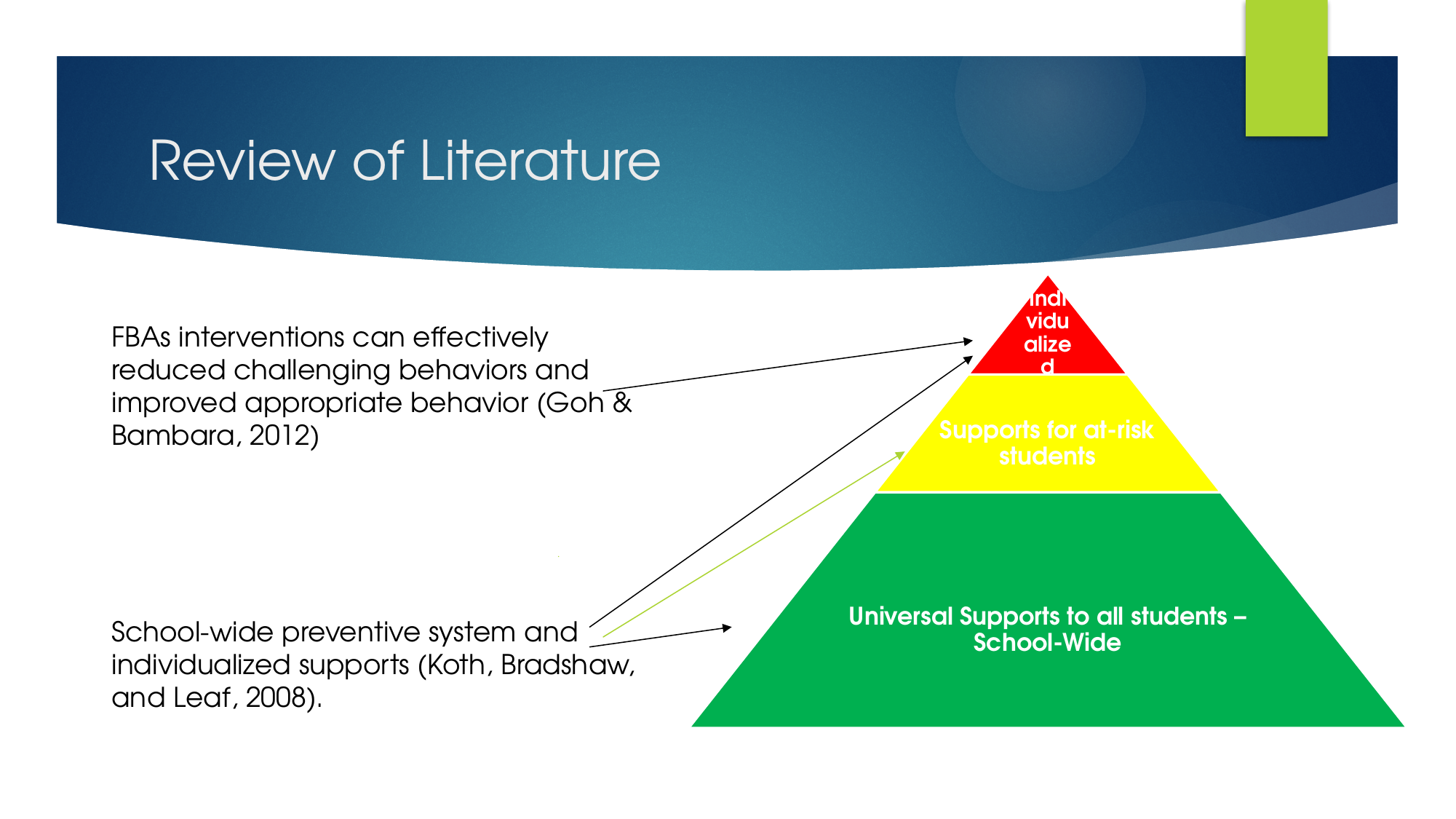

# Review of Literature

Individualized supports
Supports for at-risk students
Universal Supports to all students – School-Wide
FBAs interventions can effectively reduced challenging behaviors and improved appropriate behavior (Goh & Bambara, 2012)

School-wide preventive system and individualized supports (Koth, Bradshaw, and Leaf, 2008).